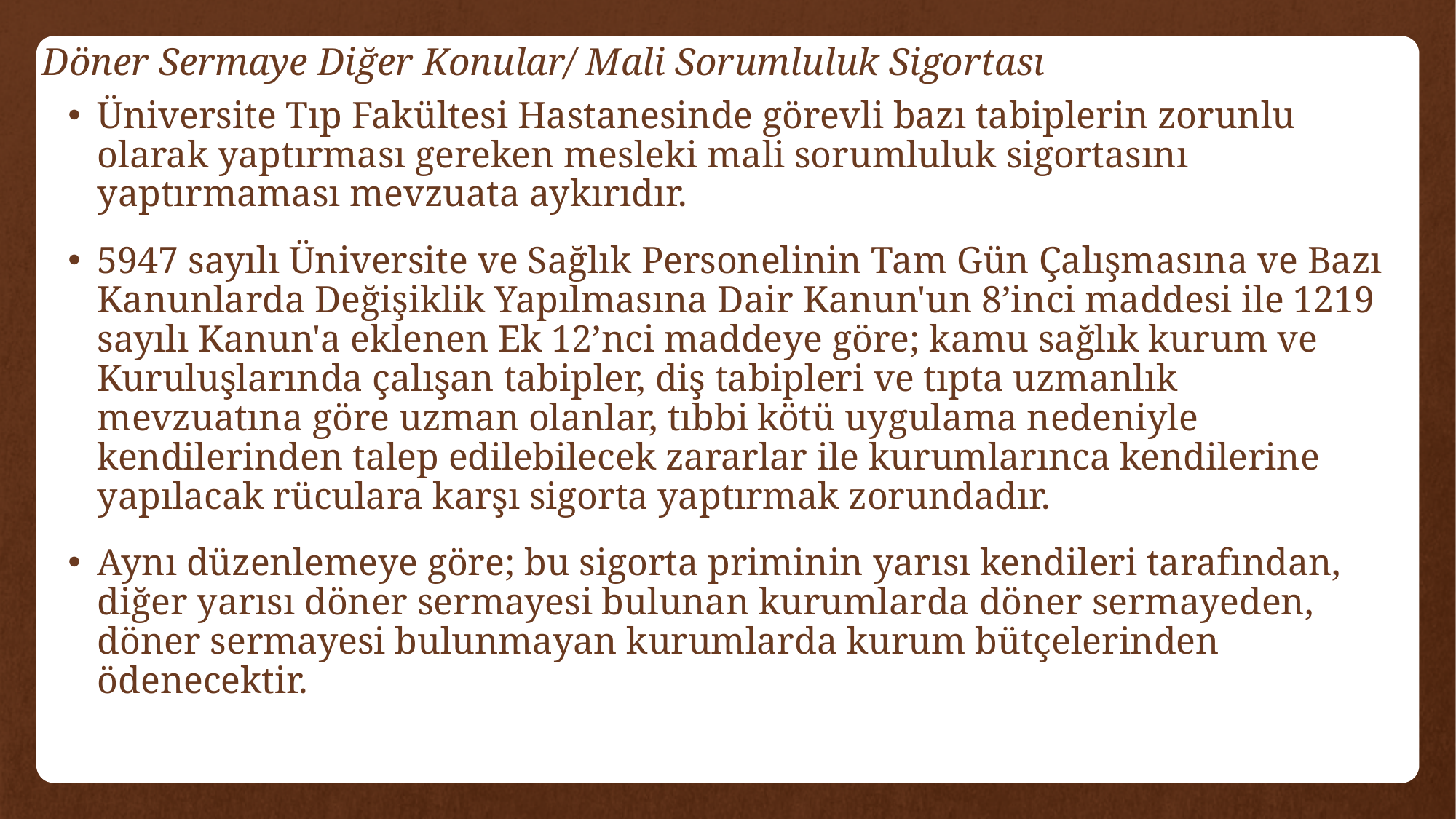

# Döner Sermaye Diğer Konular/ Mali Sorumluluk Sigortası
Üniversite Tıp Fakültesi Hastanesinde görevli bazı tabiplerin zorunlu olarak yaptırması gereken mesleki mali sorumluluk sigortasını yaptırmaması mevzuata aykırıdır.
5947 sayılı Üniversite ve Sağlık Personelinin Tam Gün Çalışmasına ve Bazı Kanunlarda Değişiklik Yapılmasına Dair Kanun'un 8’inci maddesi ile 1219 sayılı Kanun'a eklenen Ek 12’nci maddeye göre; kamu sağlık kurum ve Kuruluşlarında çalışan tabipler, diş tabipleri ve tıpta uzmanlık mevzuatına göre uzman olanlar, tıbbi kötü uygulama nedeniyle kendilerinden talep edilebilecek zararlar ile kurumlarınca kendilerine yapılacak rüculara karşı sigorta yaptırmak zorundadır.
Aynı düzenlemeye göre; bu sigorta priminin yarısı kendileri tarafından, diğer yarısı döner sermayesi bulunan kurumlarda döner sermayeden, döner sermayesi bulunmayan kurumlarda kurum bütçelerinden ödenecektir.